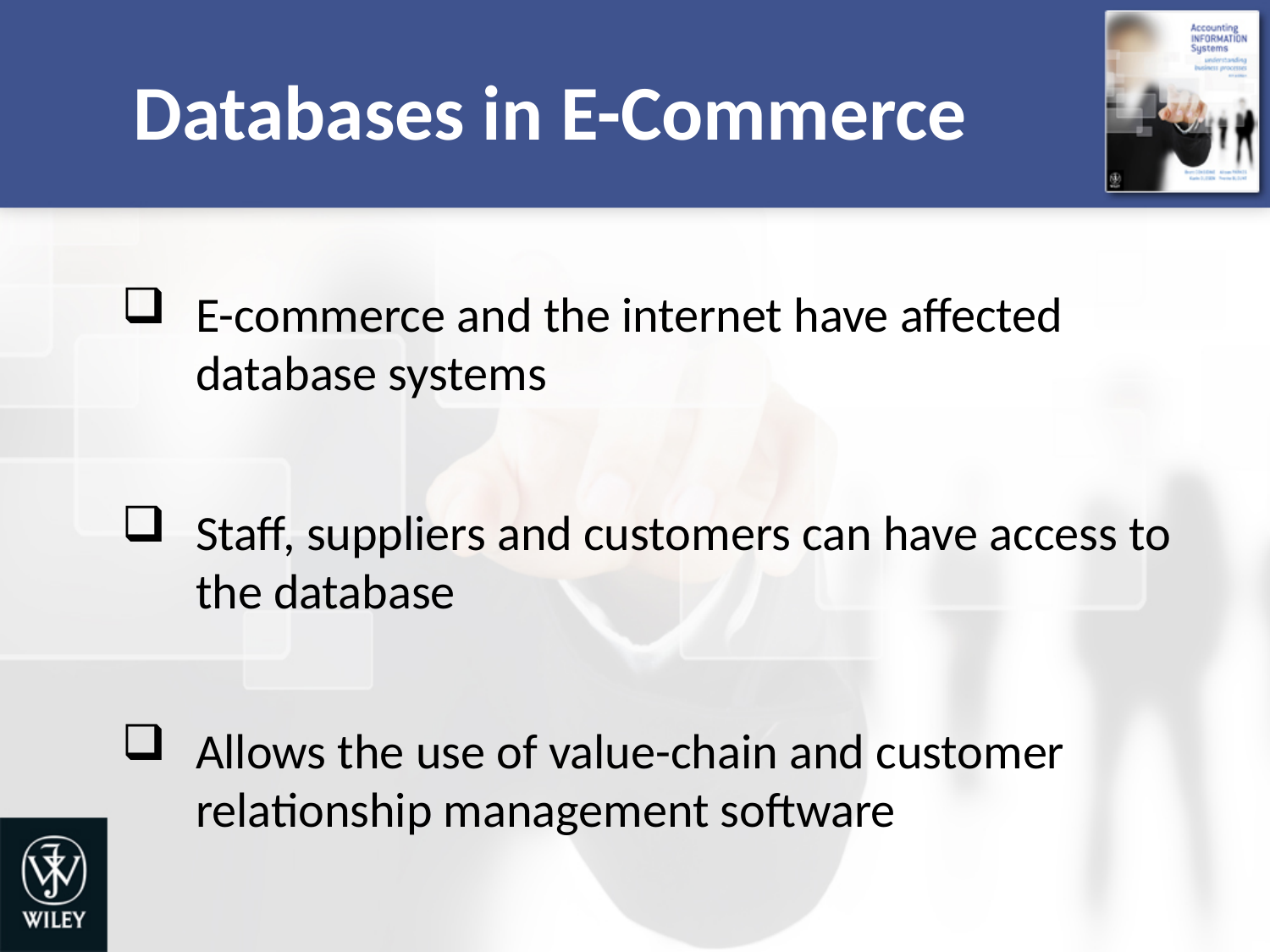

# Databases in E-Commerce
E-commerce and the internet have affected database systems

Staff, suppliers and customers can have access to the database

Allows the use of value-chain and customer relationship management software